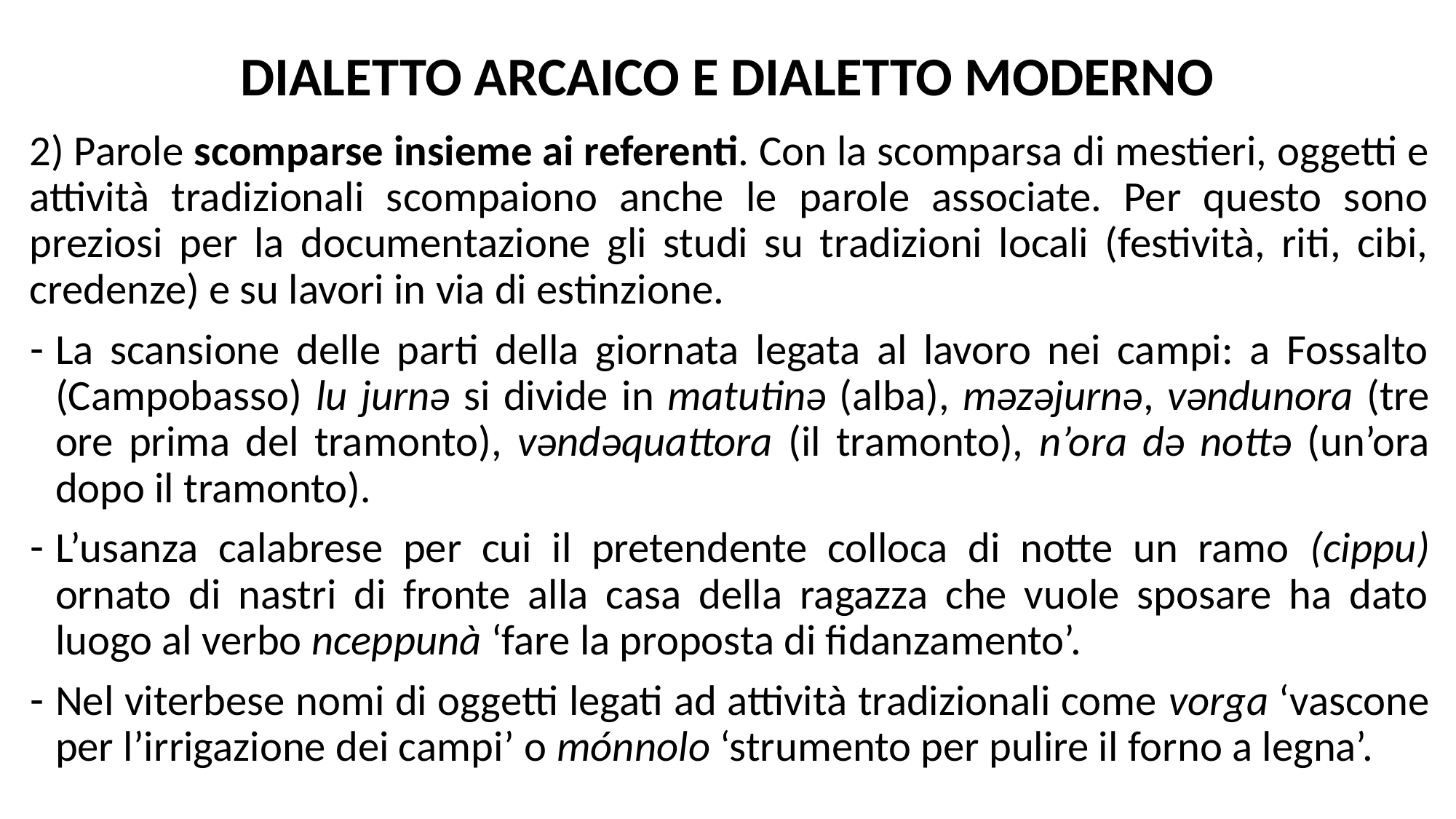

# DIALETTO ARCAICO E DIALETTO MODERNO
2) Parole scomparse insieme ai referenti. Con la scomparsa di mestieri, oggetti e attività tradizionali scompaiono anche le parole associate. Per questo sono preziosi per la documentazione gli studi su tradizioni locali (festività, riti, cibi, credenze) e su lavori in via di estinzione.
La scansione delle parti della giornata legata al lavoro nei campi: a Fossalto (Campobasso) lu jurnə si divide in matutinə (alba), məzəjurnə, vəndunora (tre ore prima del tramonto), vəndəquattora (il tramonto), n’ora də nottə (un’ora dopo il tramonto).
L’usanza calabrese per cui il pretendente colloca di notte un ramo (cippu) ornato di nastri di fronte alla casa della ragazza che vuole sposare ha dato luogo al verbo nceppunà ‘fare la proposta di fidanzamento’.
Nel viterbese nomi di oggetti legati ad attività tradizionali come vorga ‘vascone per l’irrigazione dei campi’ o mónnolo ‘strumento per pulire il forno a legna’.